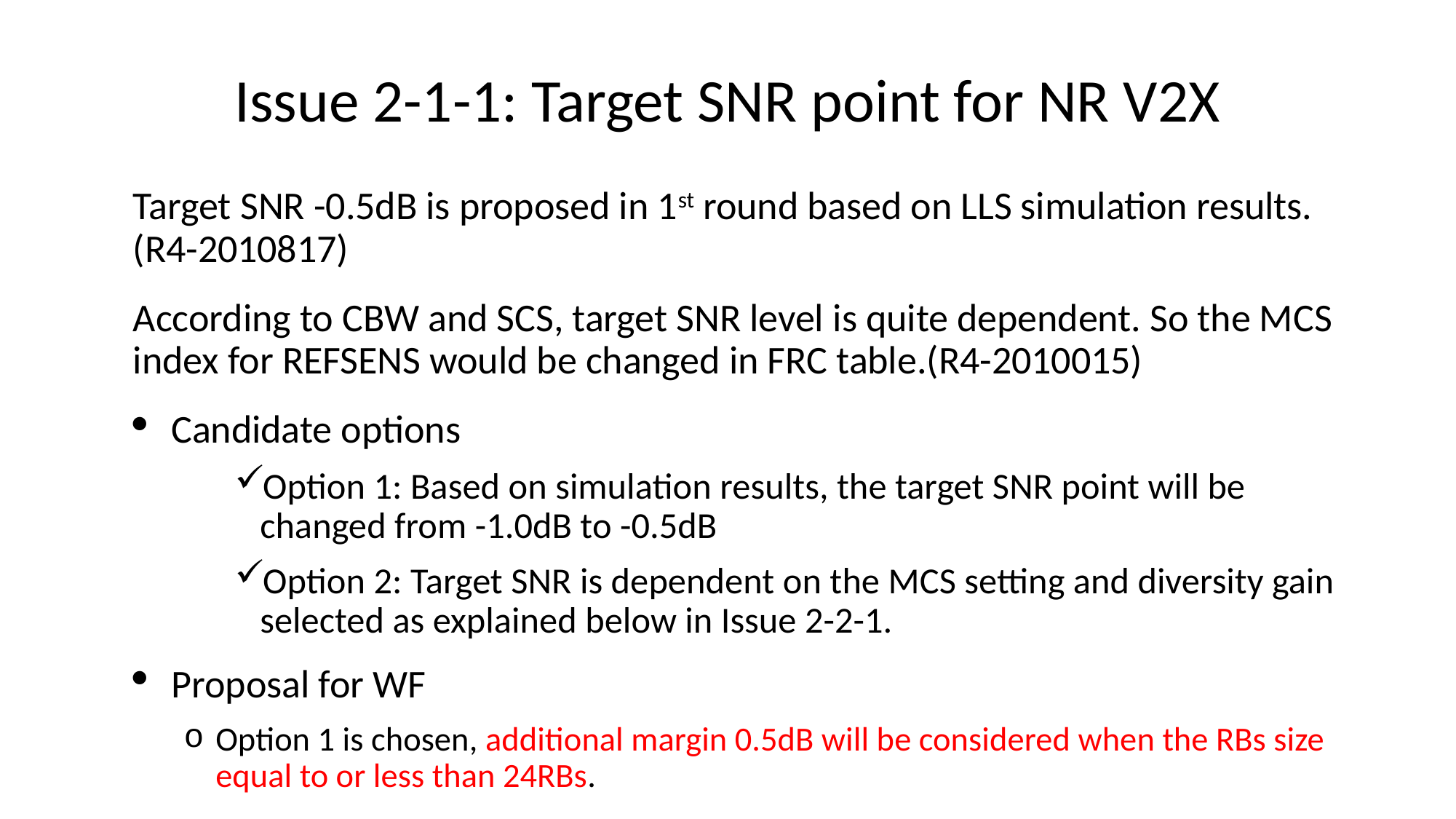

# Issue 2-1-1: Target SNR point for NR V2X
Target SNR -0.5dB is proposed in 1st round based on LLS simulation results. (R4-2010817)
According to CBW and SCS, target SNR level is quite dependent. So the MCS index for REFSENS would be changed in FRC table.(R4-2010015)
Candidate options
Option 1: Based on simulation results, the target SNR point will be changed from -1.0dB to -0.5dB
Option 2: Target SNR is dependent on the MCS setting and diversity gain selected as explained below in Issue 2-2-1.
Proposal for WF
Option 1 is chosen, additional margin 0.5dB will be considered when the RBs size equal to or less than 24RBs.